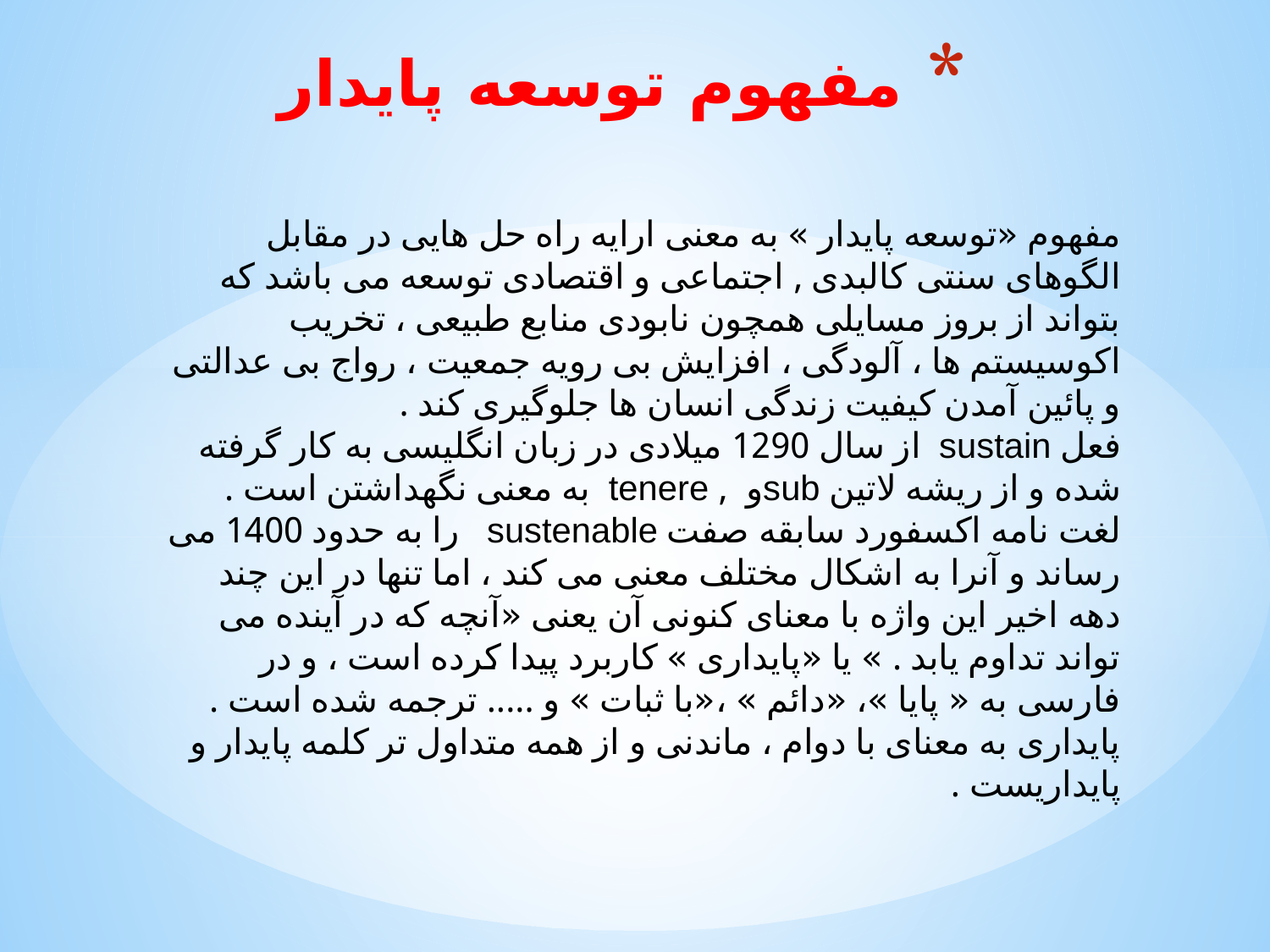

# مفهوم توسعه پایدار
مفهوم «توسعه پایدار » به معنی ارایه راه حل هایی در مقابل الگوهای سنتی کالبدی , اجتماعی و اقتصادی توسعه می باشد که بتواند از بروز مسایلی همچون نابودی منابع طبیعی ، تخریب اکوسیستم ها ، آلودگی ، افزایش بی رویه جمعیت ، رواج بی عدالتی و پائین آمدن کیفیت زندگی انسان ها جلوگیری کند .
فعل sustain  از سال 1290 میلادی در زبان انگلیسی به کار گرفته شده و از ریشه لاتین subو  , tenere  به معنی نگهداشتن است . لغت نامه اکسفورد سابقه صفت sustenable   را به حدود 1400 می رساند و آنرا به اشکال مختلف معنی می کند ، اما تنها در این چند دهه اخیر این واژه با معنای کنونی آن یعنی «آنچه که در آینده می تواند تداوم یابد . » یا «پایداری » کاربرد پیدا کرده است ، و در فارسی به « پایا »، «دائم » ،«با ثبات » و ..... ترجمه شده است . پایداری به معنای با دوام ، ماندنی و از همه متداول تر کلمه پایدار و پایداریست .